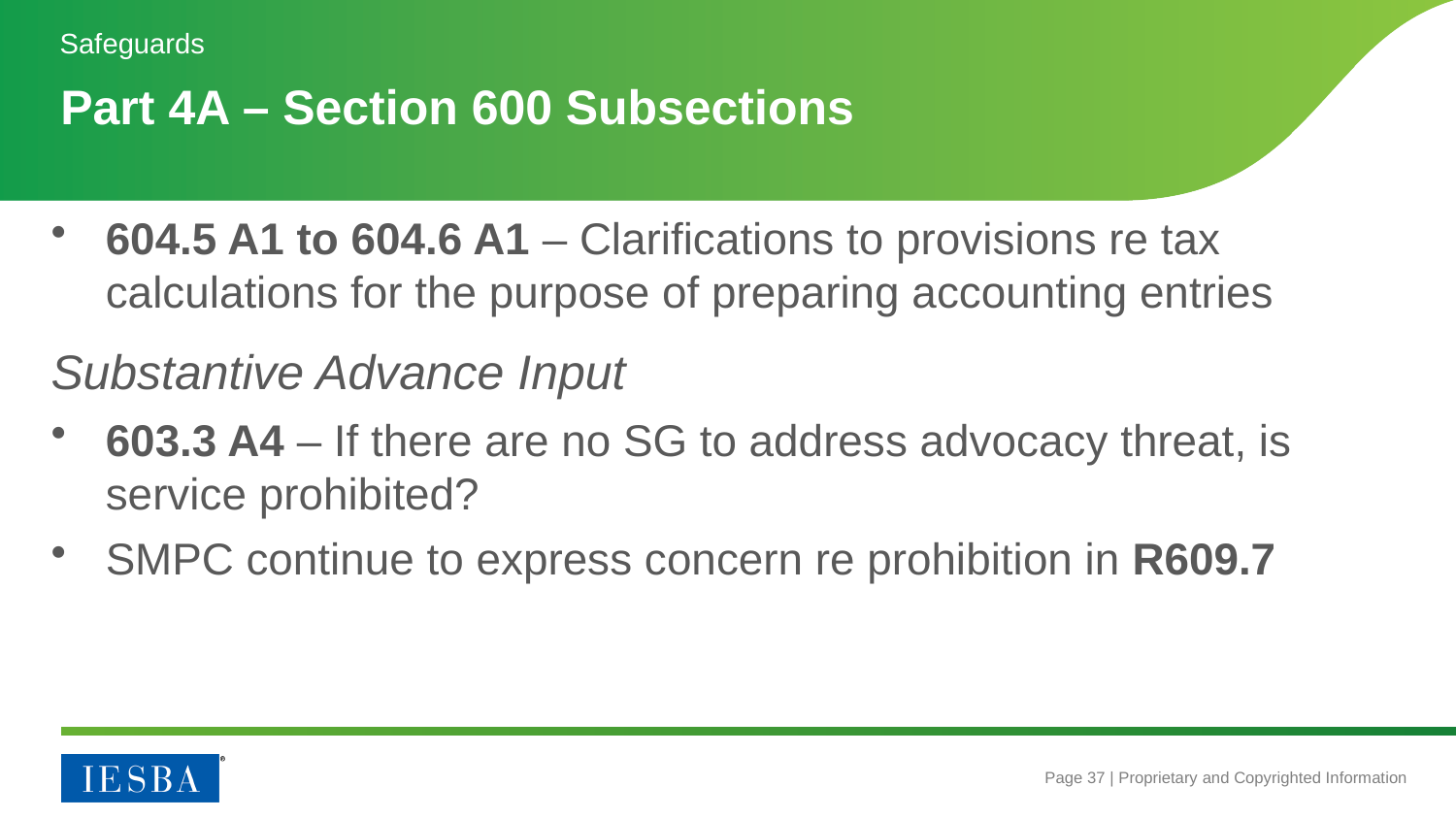

Safeguards
# Part 4A – Section 600 Subsections
604.5 A1 to 604.6 A1 – Clarifications to provisions re tax calculations for the purpose of preparing accounting entries
Substantive Advance Input
603.3 A4 – If there are no SG to address advocacy threat, is service prohibited?
SMPC continue to express concern re prohibition in R609.7